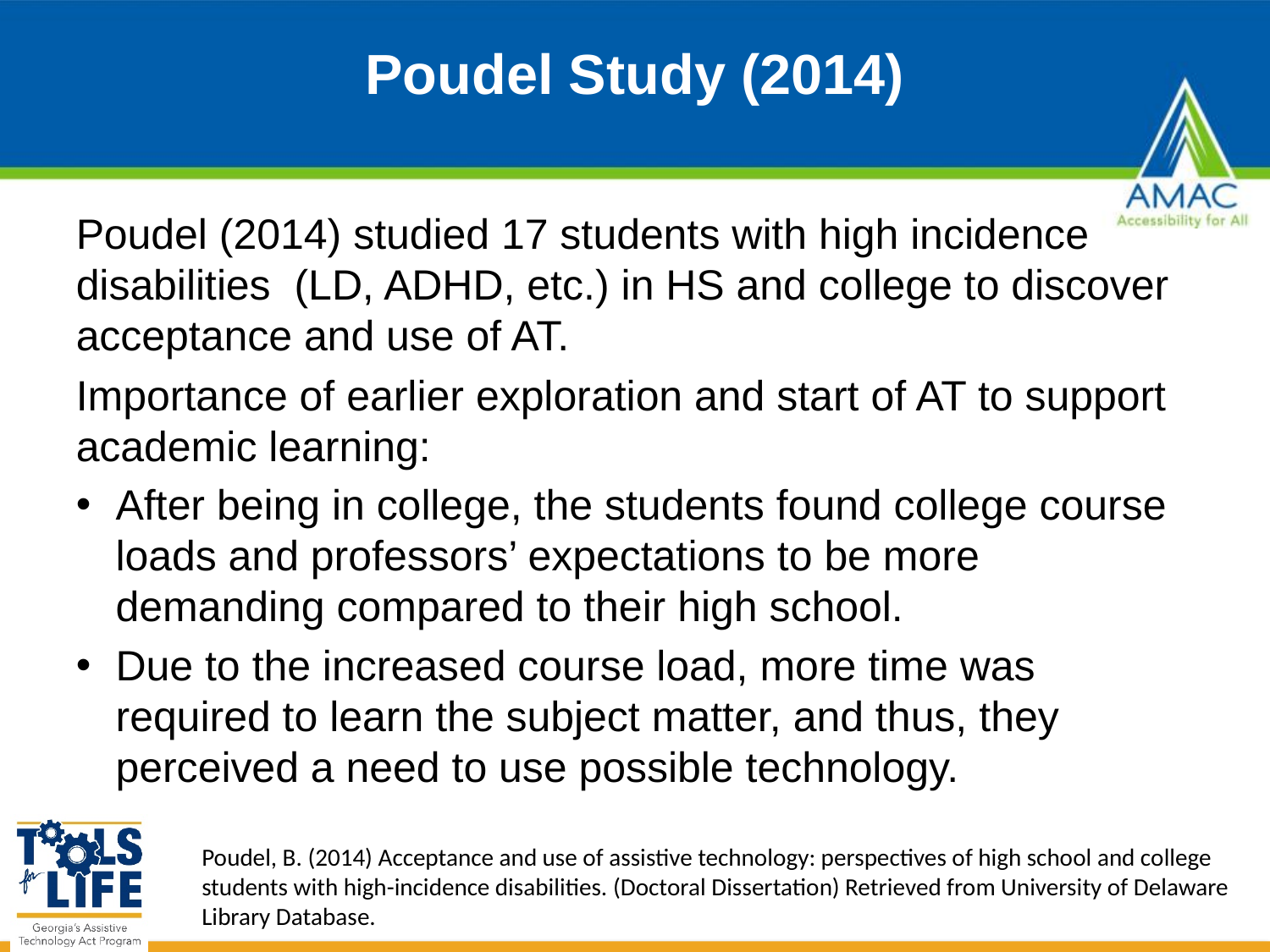

# Poudel Study (2014)
Poudel (2014) studied 17 students with high incidence disabilities  (LD, ADHD, etc.) in HS and college to discover acceptance and use of AT.
Importance of earlier exploration and start of AT to support academic learning:
After being in college, the students found college course loads and professors’ expectations to be more demanding compared to their high school.
Due to the increased course load, more time was required to learn the subject matter, and thus, they perceived a need to use possible technology.
Poudel, B. (2014) Acceptance and use of assistive technology: perspectives of high school and college students with high-incidence disabilities. (Doctoral Dissertation) Retrieved from University of Delaware Library Database.